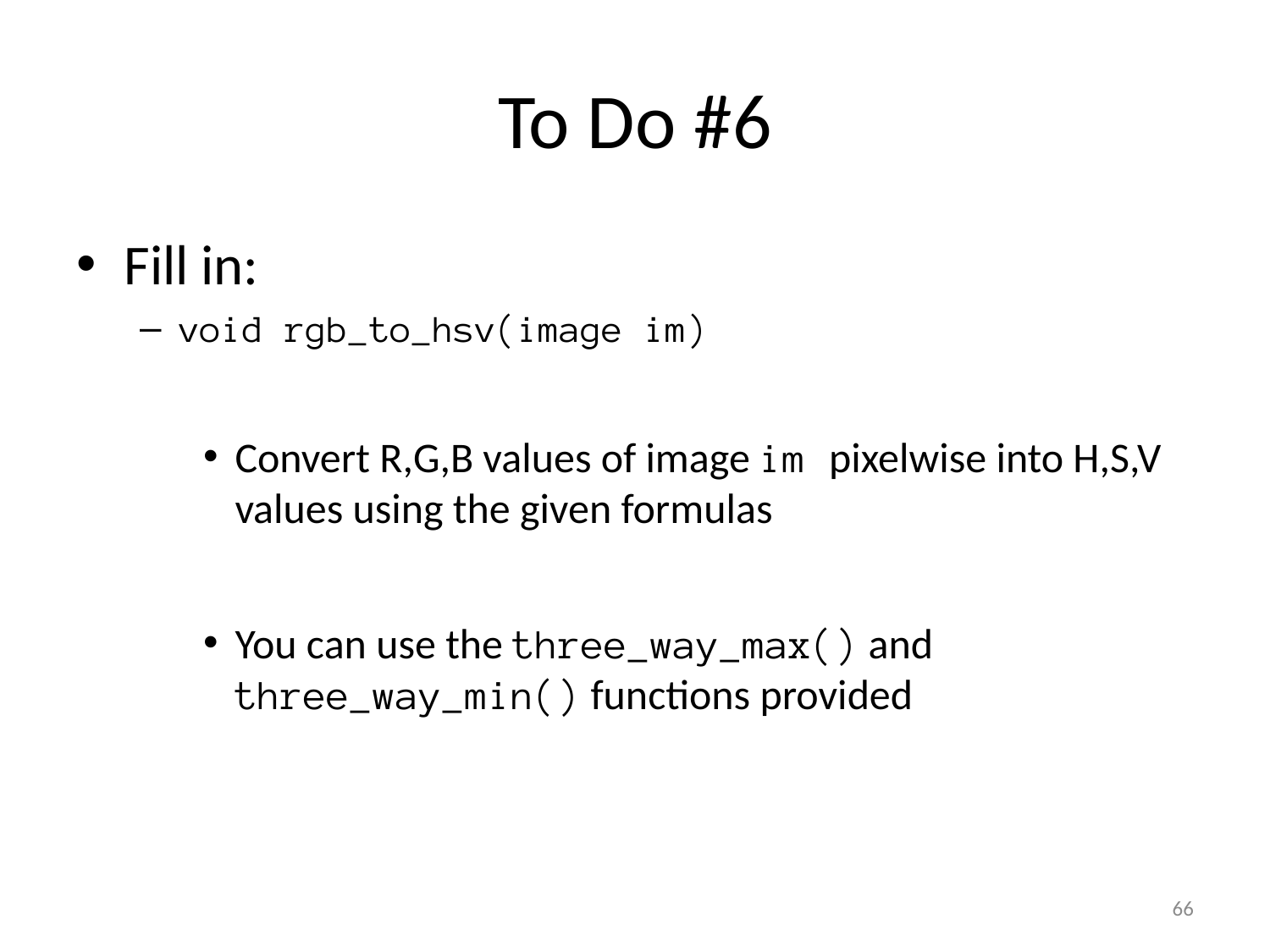

# To Do #6
Fill in:
void rgb_to_hsv(image im)

Convert R,G,B values of image im pixelwise into H,S,V values using the given formulas

You can use the three_way_max() and three_way_min() functions provided
66